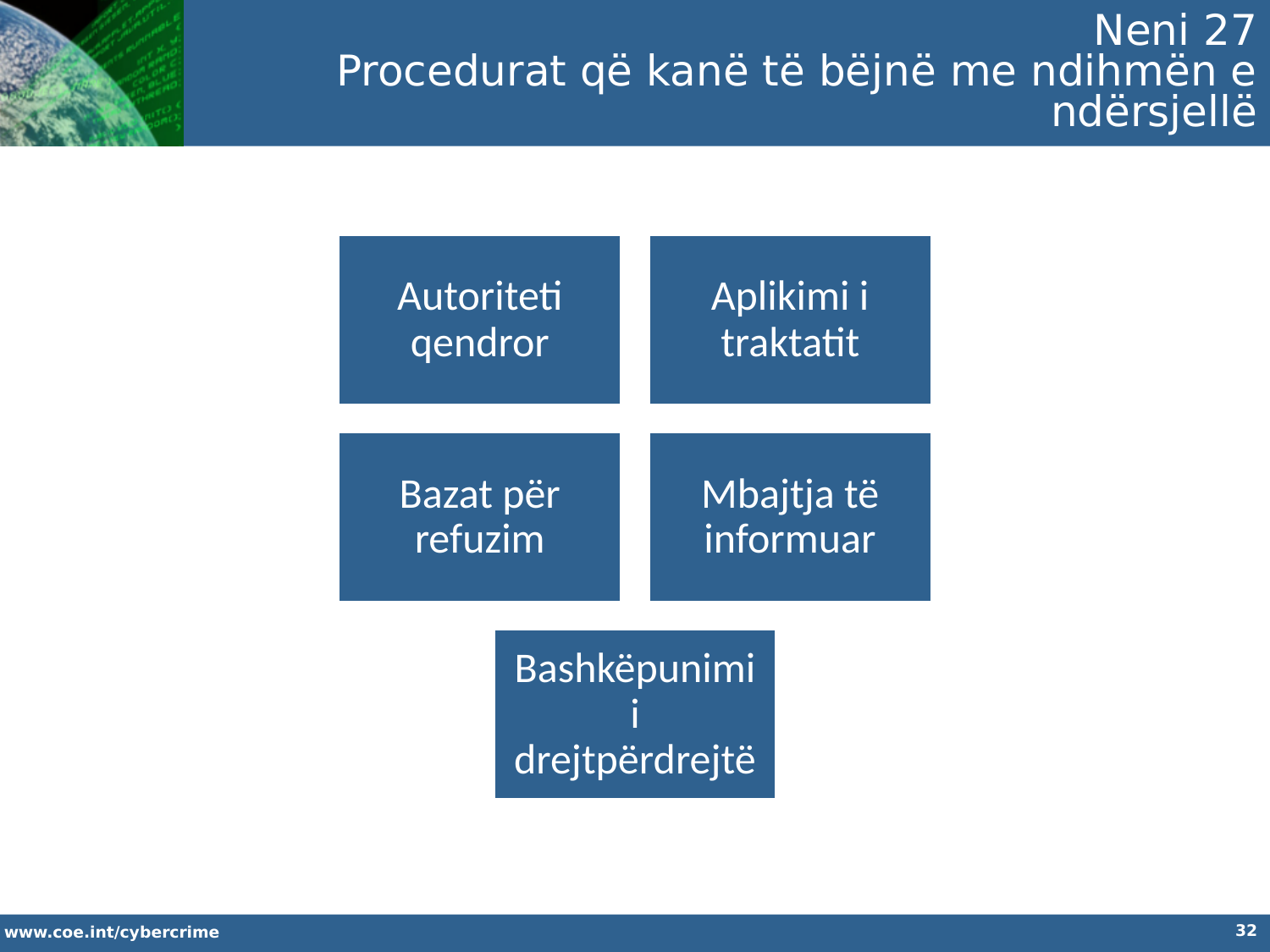

Neni 27
Procedurat që kanë të bëjnë me ndihmën e ndërsjellë
Autoriteti qendror
Aplikimi i traktatit
Bazat për refuzim
Mbajtja të informuar
Bashkëpunimi i drejtpërdrejtë
32